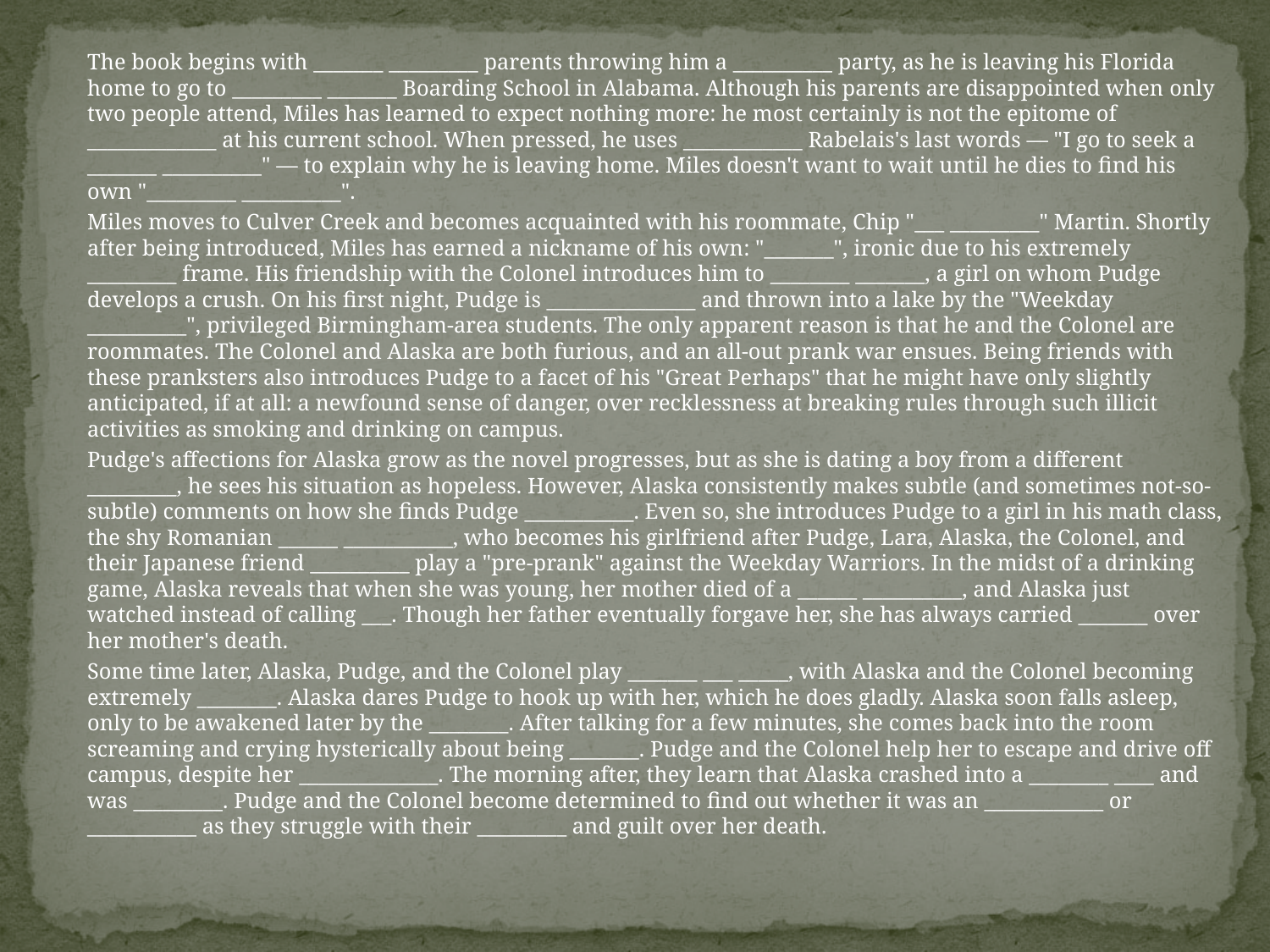

The book begins with _______ _________ parents throwing him a __________ party, as he is leaving his Florida home to go to _________ _______ Boarding School in Alabama. Although his parents are disappointed when only two people attend, Miles has learned to expect nothing more: he most certainly is not the epitome of _____________ at his current school. When pressed, he uses ____________ Rabelais's last words — "I go to seek a _______ __________" — to explain why he is leaving home. Miles doesn't want to wait until he dies to find his own "_________ __________".
	Miles moves to Culver Creek and becomes acquainted with his roommate, Chip "___ _________" Martin. Shortly after being introduced, Miles has earned a nickname of his own: "_______", ironic due to his extremely _________ frame. His friendship with the Colonel introduces him to ________ _______, a girl on whom Pudge develops a crush. On his first night, Pudge is _______________ and thrown into a lake by the "Weekday __________", privileged Birmingham-area students. The only apparent reason is that he and the Colonel are roommates. The Colonel and Alaska are both furious, and an all-out prank war ensues. Being friends with these pranksters also introduces Pudge to a facet of his "Great Perhaps" that he might have only slightly anticipated, if at all: a newfound sense of danger, over recklessness at breaking rules through such illicit activities as smoking and drinking on campus.
	Pudge's affections for Alaska grow as the novel progresses, but as she is dating a boy from a different _________, he sees his situation as hopeless. However, Alaska consistently makes subtle (and sometimes not-so-subtle) comments on how she finds Pudge ___________. Even so, she introduces Pudge to a girl in his math class, the shy Romanian ______ ___________, who becomes his girlfriend after Pudge, Lara, Alaska, the Colonel, and their Japanese friend __________ play a "pre-prank" against the Weekday Warriors. In the midst of a drinking game, Alaska reveals that when she was young, her mother died of a ______ __________, and Alaska just watched instead of calling ___. Though her father eventually forgave her, she has always carried _______ over her mother's death.
	Some time later, Alaska, Pudge, and the Colonel play _______ ___ _____, with Alaska and the Colonel becoming extremely ________. Alaska dares Pudge to hook up with her, which he does gladly. Alaska soon falls asleep, only to be awakened later by the ________. After talking for a few minutes, she comes back into the room screaming and crying hysterically about being _______. Pudge and the Colonel help her to escape and drive off campus, despite her ______________. The morning after, they learn that Alaska crashed into a ________ ____ and was _________. Pudge and the Colonel become determined to find out whether it was an ____________ or ___________ as they struggle with their _________ and guilt over her death.